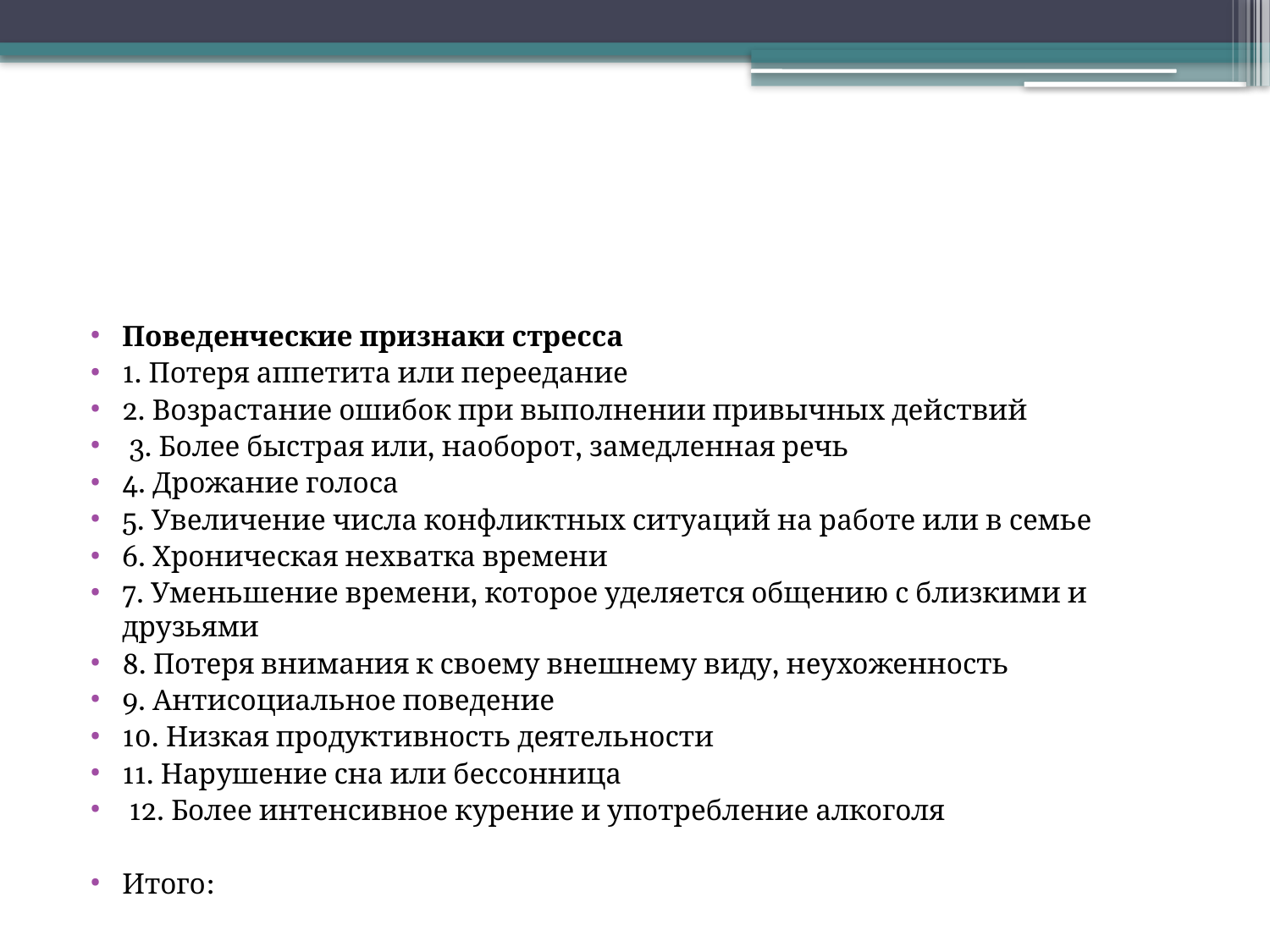

#
Поведенческие признаки стресса
1. Потеря аппетита или переедание
2. Возрастание ошибок при выполнении привычных действий
 3. Более быстрая или, наоборот, замедленная речь
4. Дрожание голоса
5. Увеличение числа конфликтных ситуаций на работе или в семье
6. Хроническая нехватка времени
7. Уменьшение времени, которое уделяется общению с близкими и друзьями
8. Потеря внимания к своему внешнему виду, неухоженность
9. Антисоциальное поведение
10. Низкая продуктивность деятельности
11. Нарушение сна или бессонница
 12. Более интенсивное курение и употребление алкоголя

Итого: